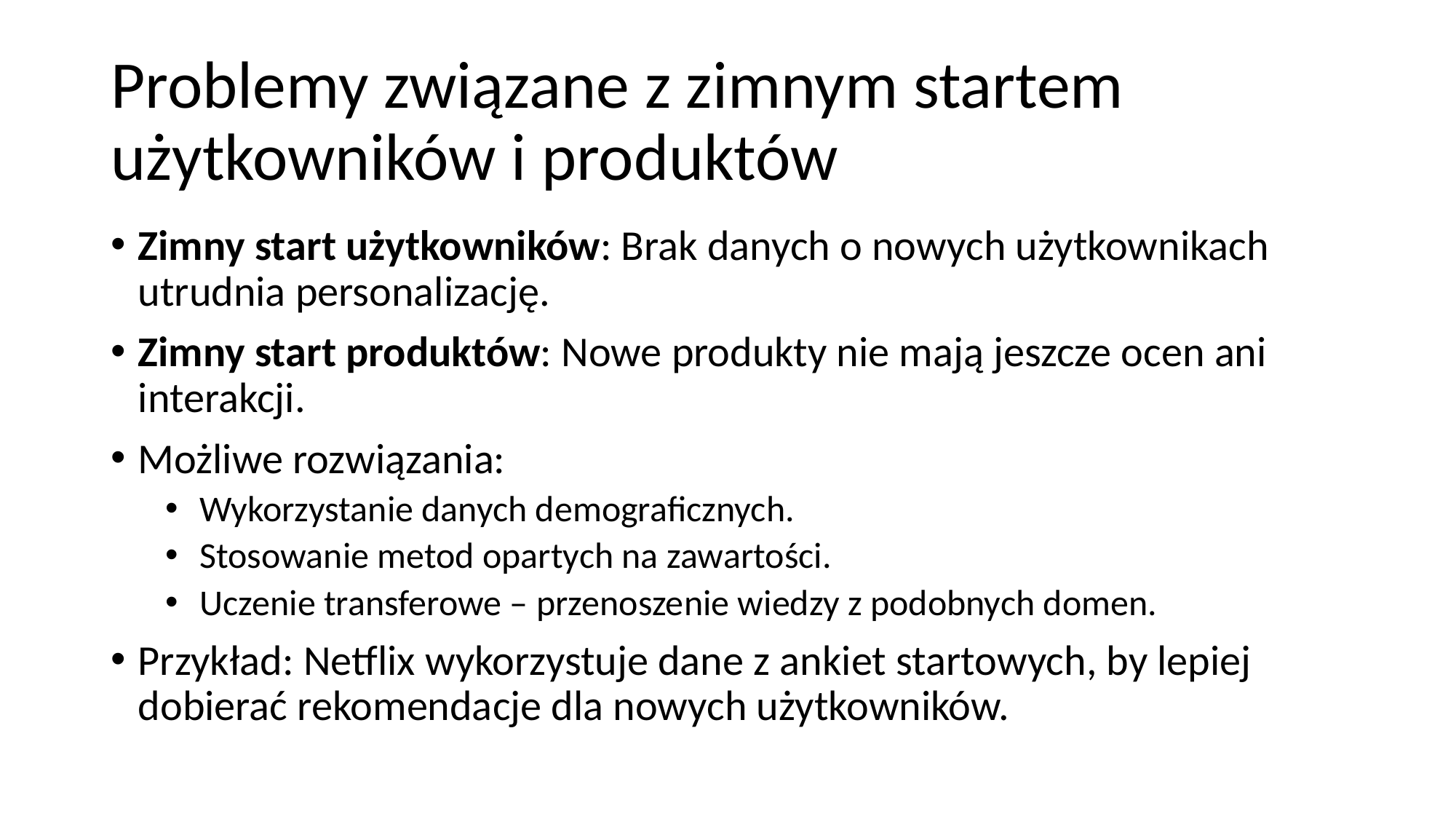

# Problemy związane z zimnym startem użytkowników i produktów
Zimny start użytkowników: Brak danych o nowych użytkownikach utrudnia personalizację.
Zimny start produktów: Nowe produkty nie mają jeszcze ocen ani interakcji.
Możliwe rozwiązania:
Wykorzystanie danych demograficznych.
Stosowanie metod opartych na zawartości.
Uczenie transferowe – przenoszenie wiedzy z podobnych domen.
Przykład: Netflix wykorzystuje dane z ankiet startowych, by lepiej dobierać rekomendacje dla nowych użytkowników.